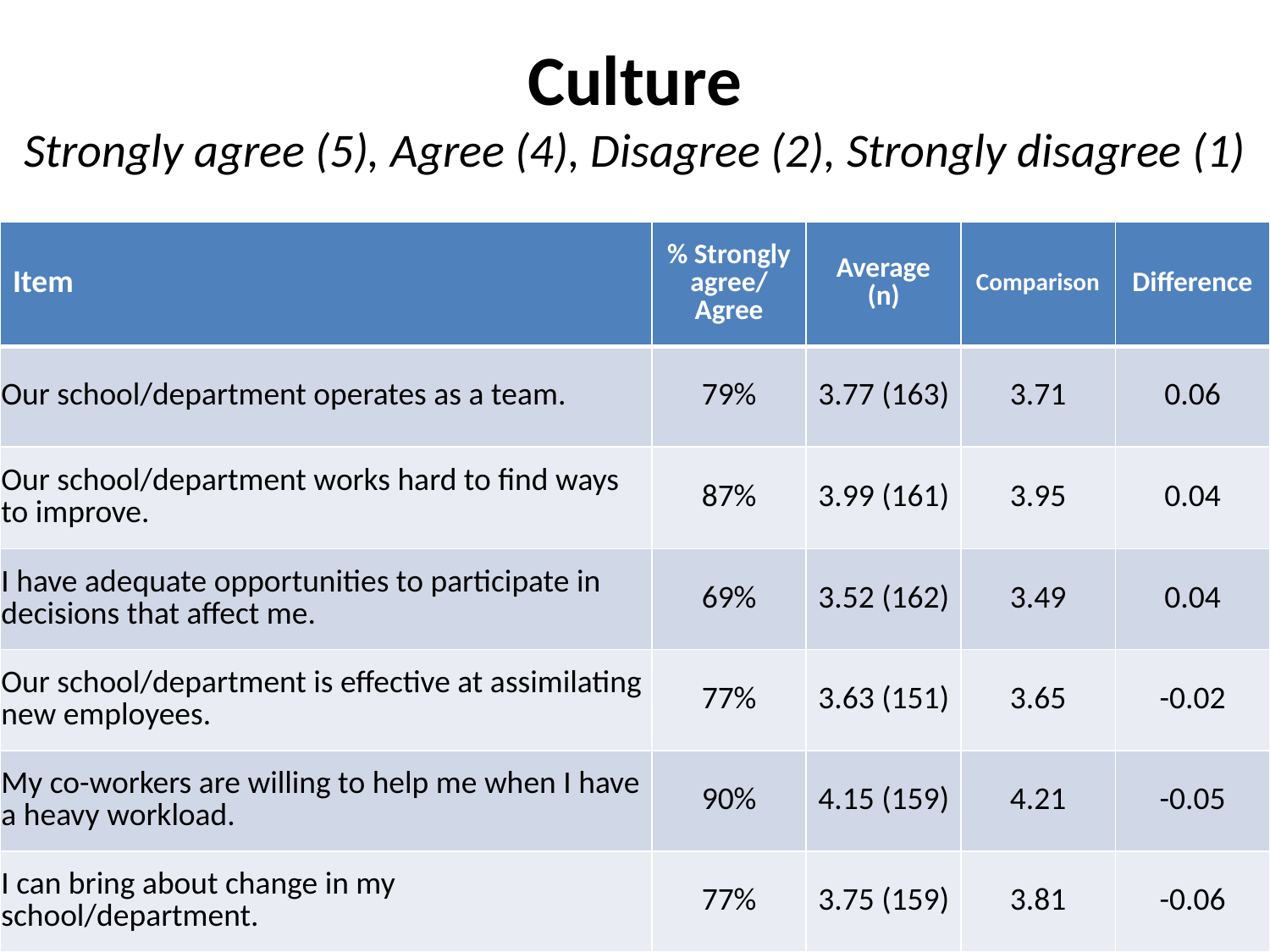

# Culture Strongly agree (5), Agree (4), Disagree (2), Strongly disagree (1)
| Item | % Strongly agree/ Agree | Average (n) | Comparison | Difference |
| --- | --- | --- | --- | --- |
| Our school/department operates as a team. | 79% | 3.77 (163) | 3.71 | 0.06 |
| Our school/department works hard to find ways to improve. | 87% | 3.99 (161) | 3.95 | 0.04 |
| I have adequate opportunities to participate in decisions that affect me. | 69% | 3.52 (162) | 3.49 | 0.04 |
| Our school/department is effective at assimilating new employees. | 77% | 3.63 (151) | 3.65 | -0.02 |
| My co-workers are willing to help me when I have a heavy workload. | 90% | 4.15 (159) | 4.21 | -0.05 |
| I can bring about change in my school/department. | 77% | 3.75 (159) | 3.81 | -0.06 |